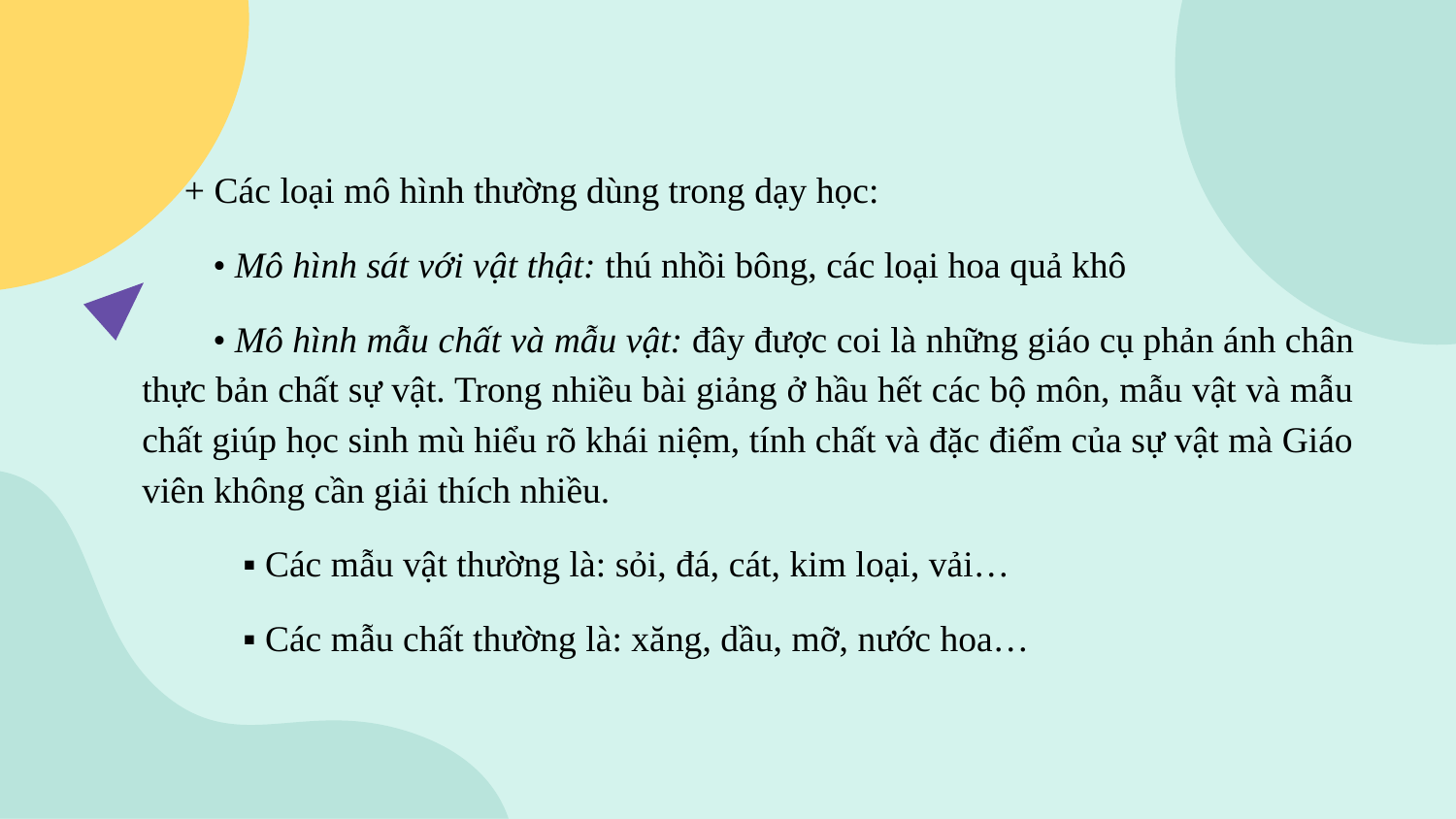

+ Các loại mô hình thường dùng trong dạy học:
• Mô hình sát với vật thật: thú nhồi bông, các loại hoa quả khô
• Mô hình mẫu chất và mẫu vật: đây được coi là những giáo cụ phản ánh chân thực bản chất sự vật. Trong nhiều bài giảng ở hầu hết các bộ môn, mẫu vật và mẫu chất giúp học sinh mù hiểu rõ khái niệm, tính chất và đặc điểm của sự vật mà Giáo viên không cần giải thích nhiều.
▪ Các mẫu vật thường là: sỏi, đá, cát, kim loại, vải…
▪ Các mẫu chất thường là: xăng, dầu, mỡ, nước hoa…